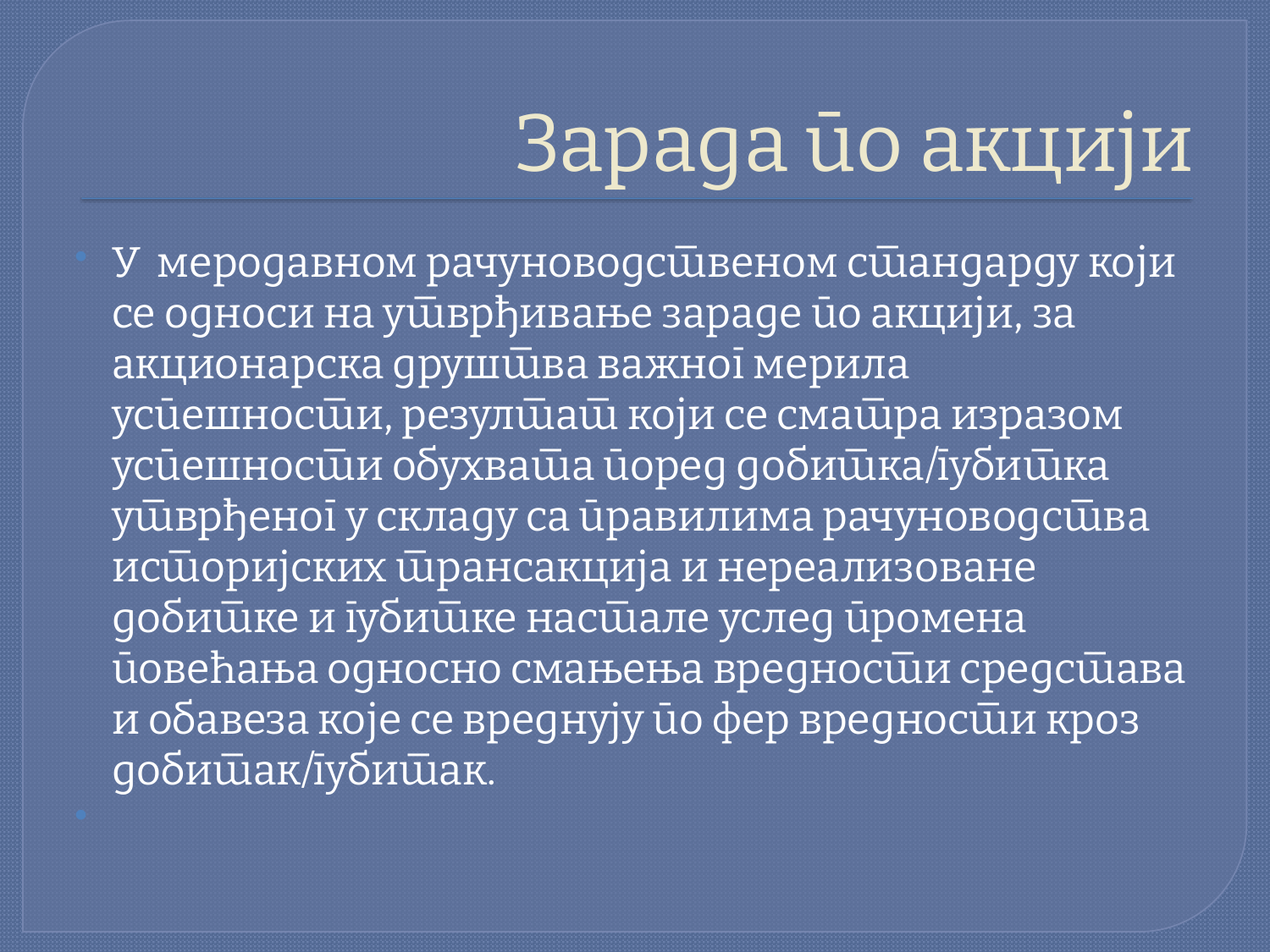

# Зарада по акцији
У  меродавном рачуноводственом стандарду који се односи на утврђивање зараде по акцији, за акционарска друштва важног мерила успешности, резултат који се сматра изразом успешности обухвата поред добитка/губитка утврђеног у складу са правилима рачуноводства историјских трансакција и нереализоване добитке и губитке настале услед промена повећања односно смањења вредности средстава и обавеза које се вреднују по фер вредности кроз добитак/губитак.